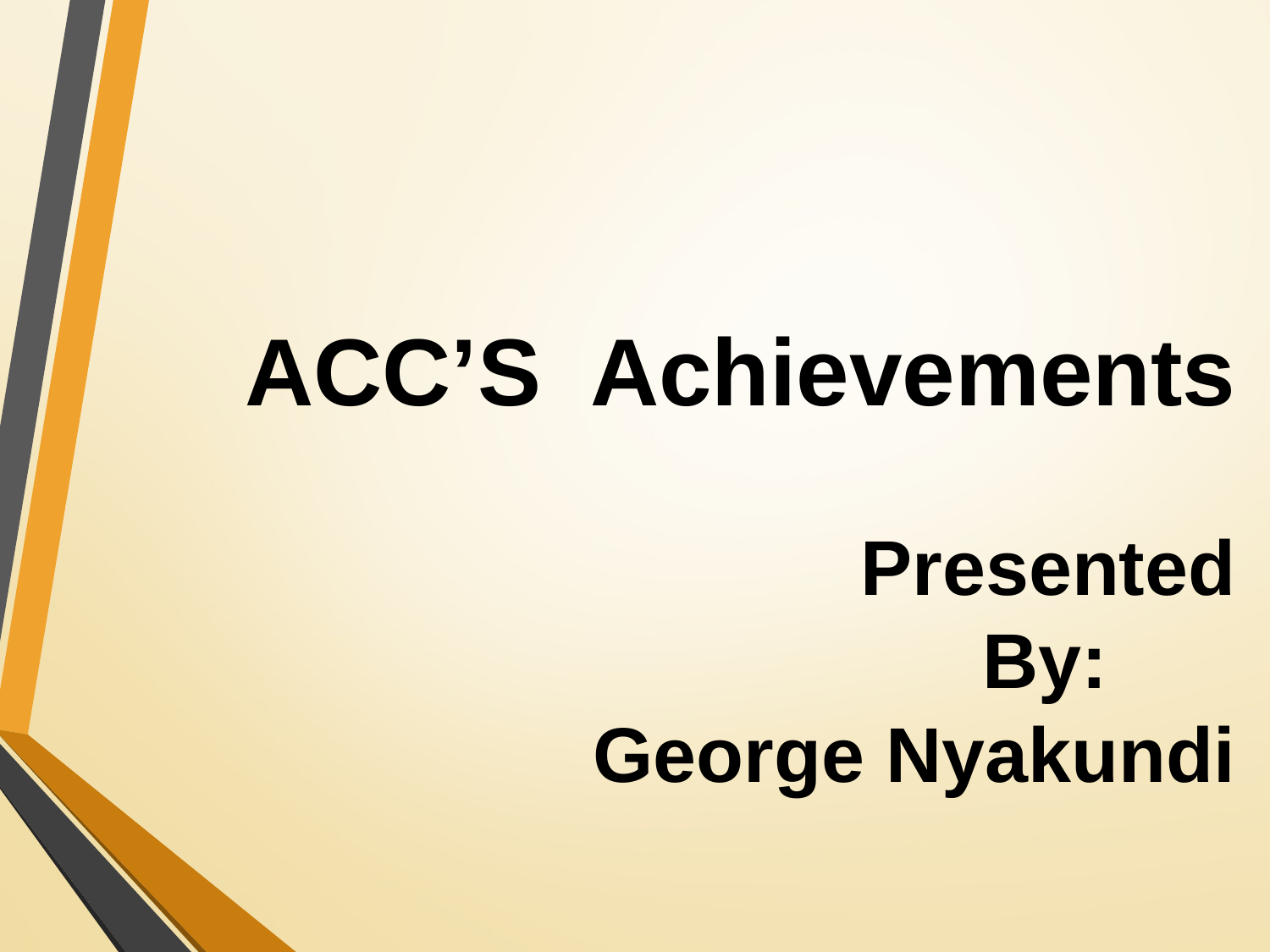

# ACC’S  Achievements Presented By: George Nyakundi